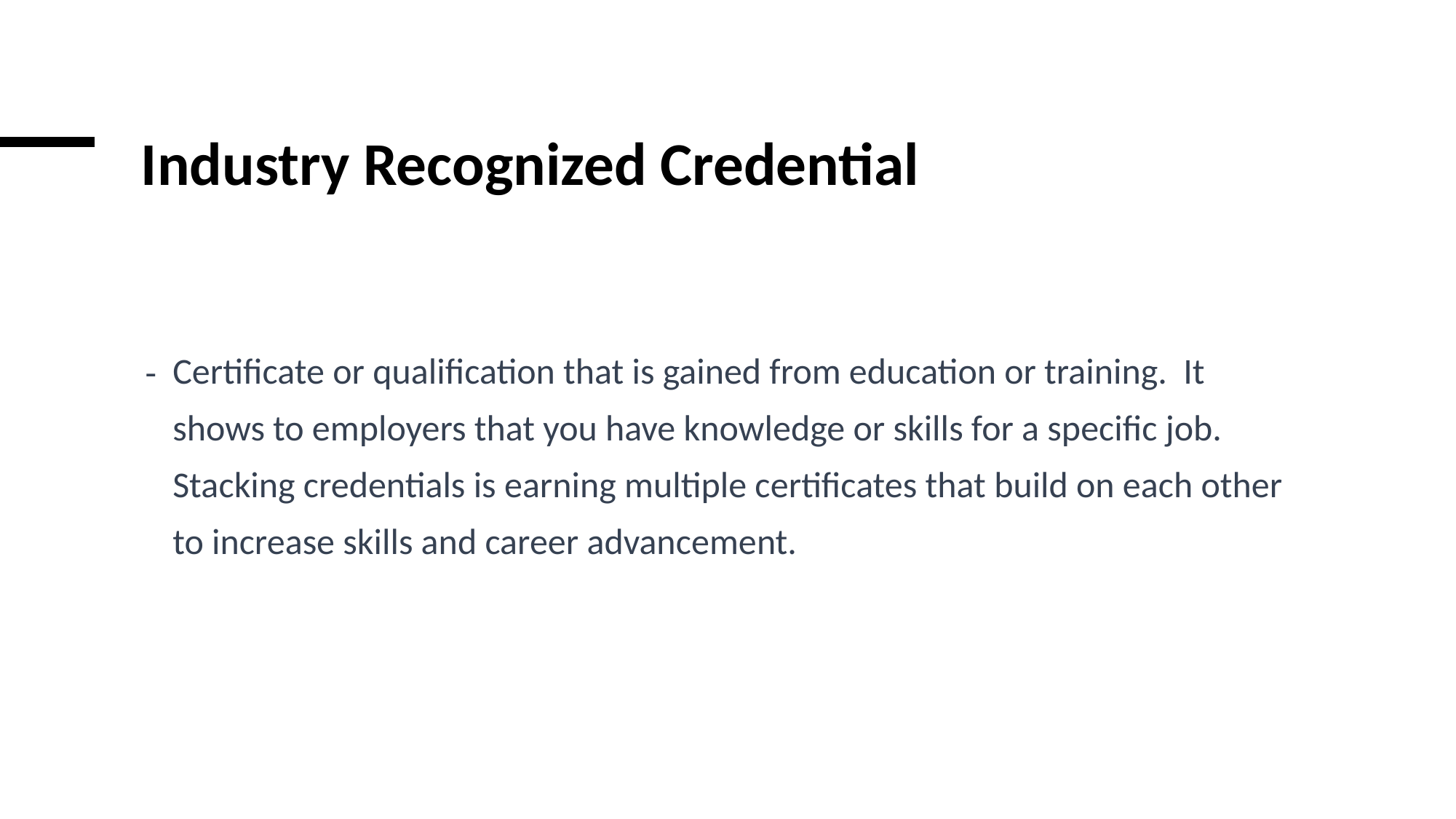

# Industry Recognized Credential
Certificate or qualification that is gained from education or training.  It shows to employers that you have knowledge or skills for a specific job.  Stacking credentials is earning multiple certificates that build on each other to increase skills and career advancement.